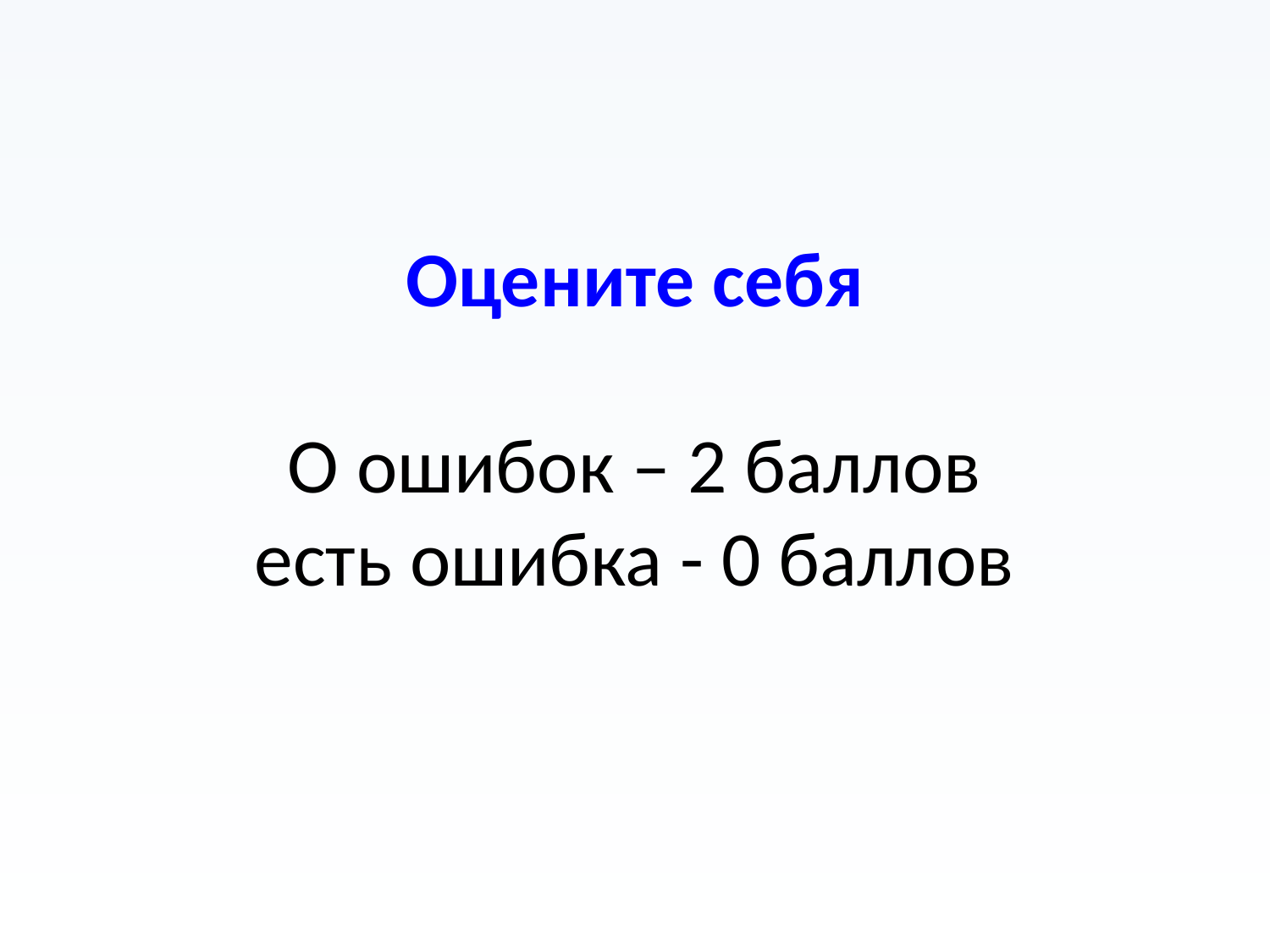

# Оцените себя О ошибок – 2 баллов есть ошибка - 0 баллов